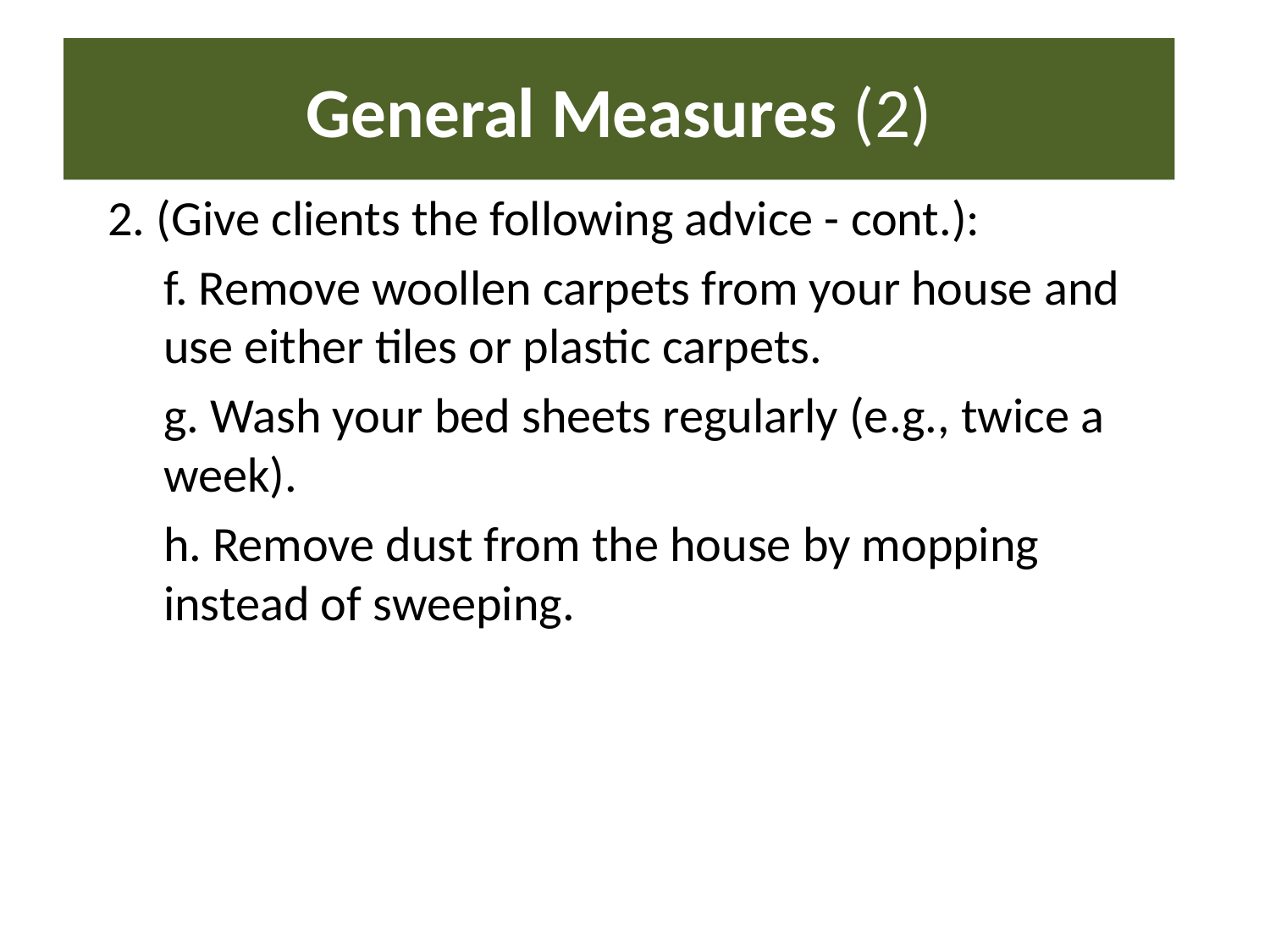

# General Measures (2)
2. (Give clients the following advice - cont.):
f. Remove woollen carpets from your house and use either tiles or plastic carpets.
g. Wash your bed sheets regularly (e.g., twice a week).
h. Remove dust from the house by mopping instead of sweeping.